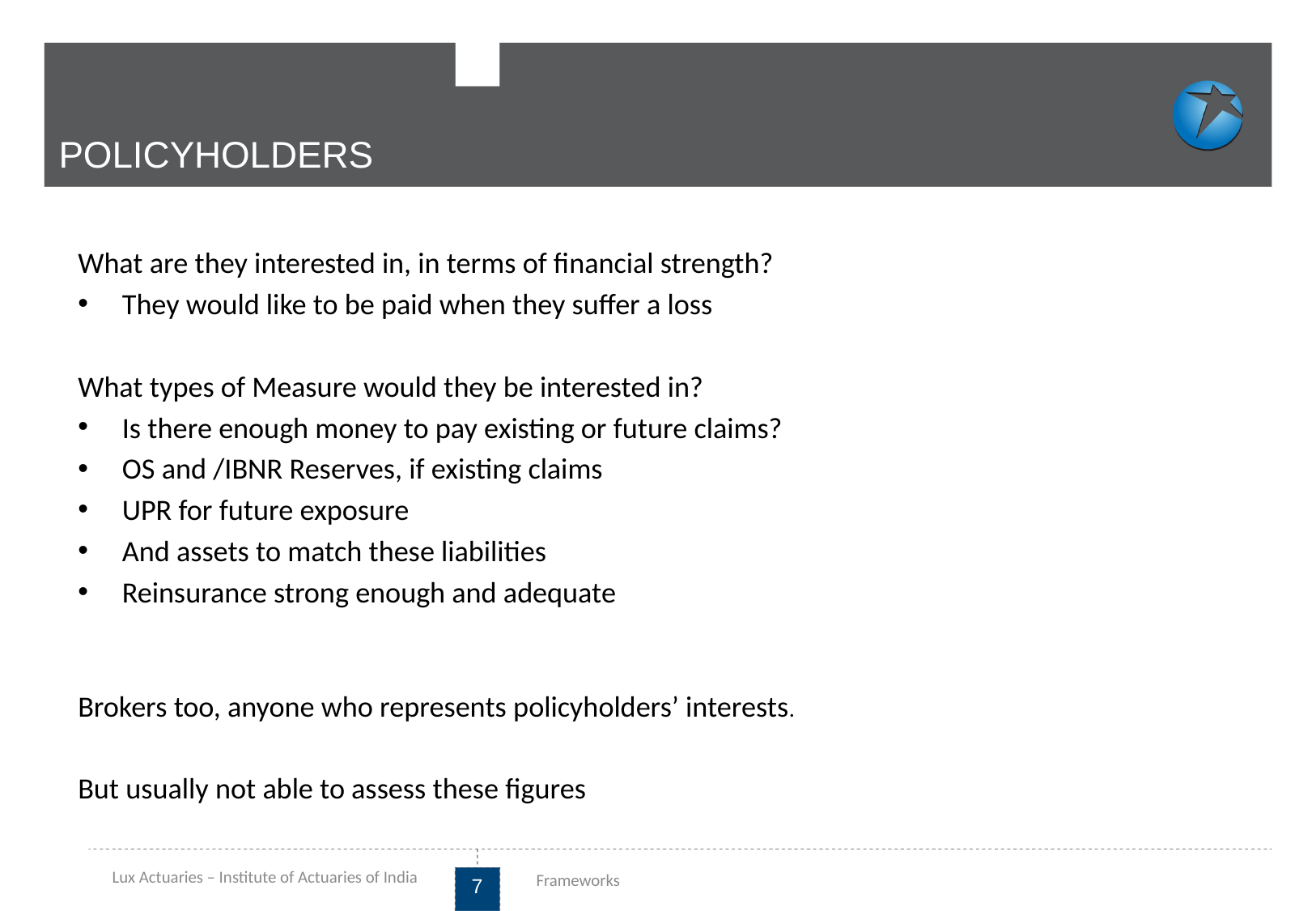

POLICYHOLDERS

What are they interested in, in terms of financial strength?
They would like to be paid when they suffer a loss

What types of Measure would they be interested in?
Is there enough money to pay existing or future claims?
OS and /IBNR Reserves, if existing claims
UPR for future exposure
And assets to match these liabilities
Reinsurance strong enough and adequate

Brokers too, anyone who represents policyholders’ interests.

But usually not able to assess these figures

Lux Actuaries – Institute of Actuaries of India
Frameworks
7